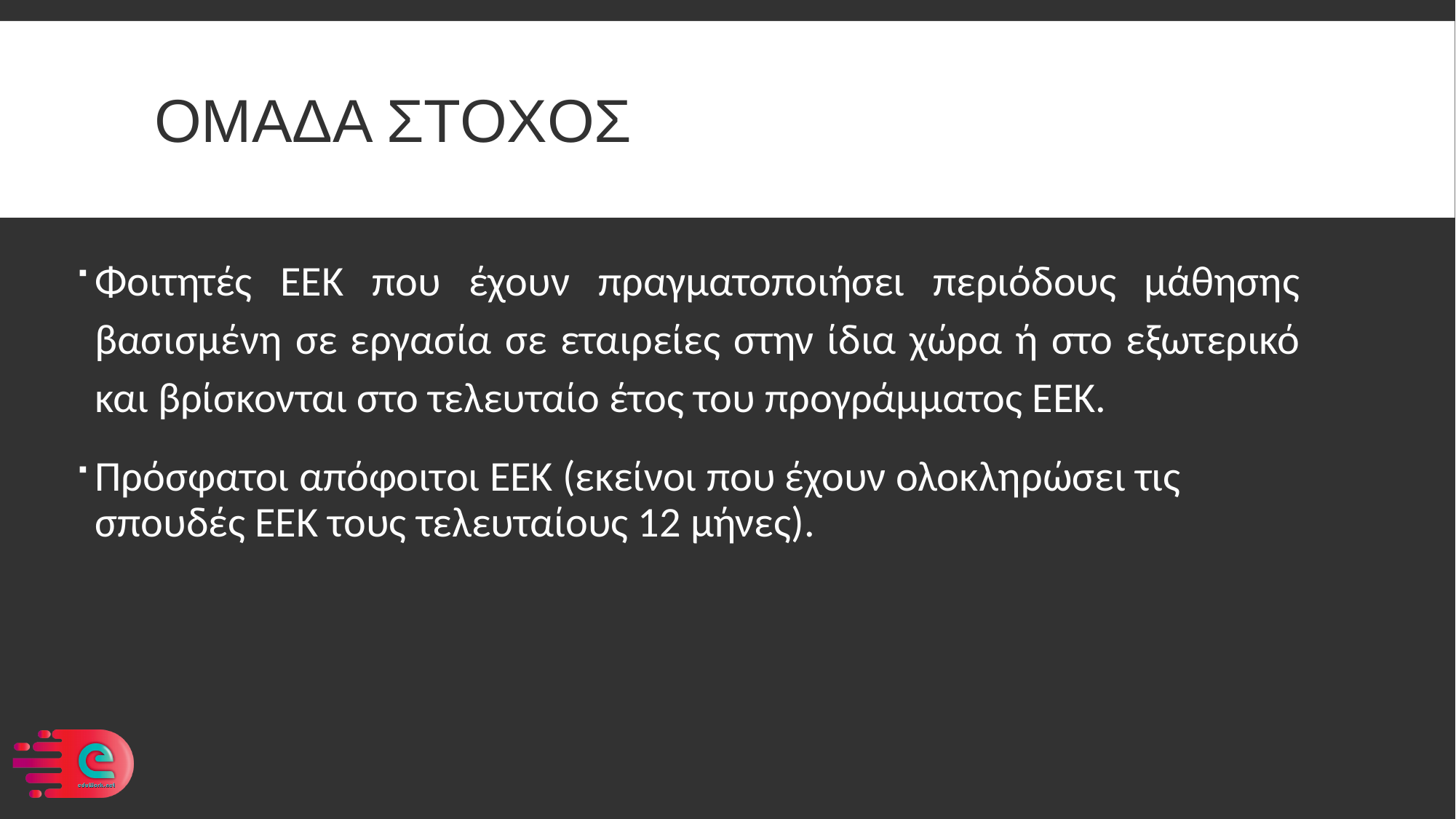

# Ομαδα στοχοσ
Φοιτητές ΕΕΚ που έχουν πραγματοποιήσει περιόδους μάθησης βασισμένη σε εργασία σε εταιρείες στην ίδια χώρα ή στο εξωτερικό και βρίσκονται στο τελευταίο έτος του προγράμματος ΕΕΚ.
Πρόσφατοι απόφοιτοι ΕΕΚ (εκείνοι που έχουν ολοκληρώσει τις σπουδές ΕΕΚ τους τελευταίους 12 μήνες).